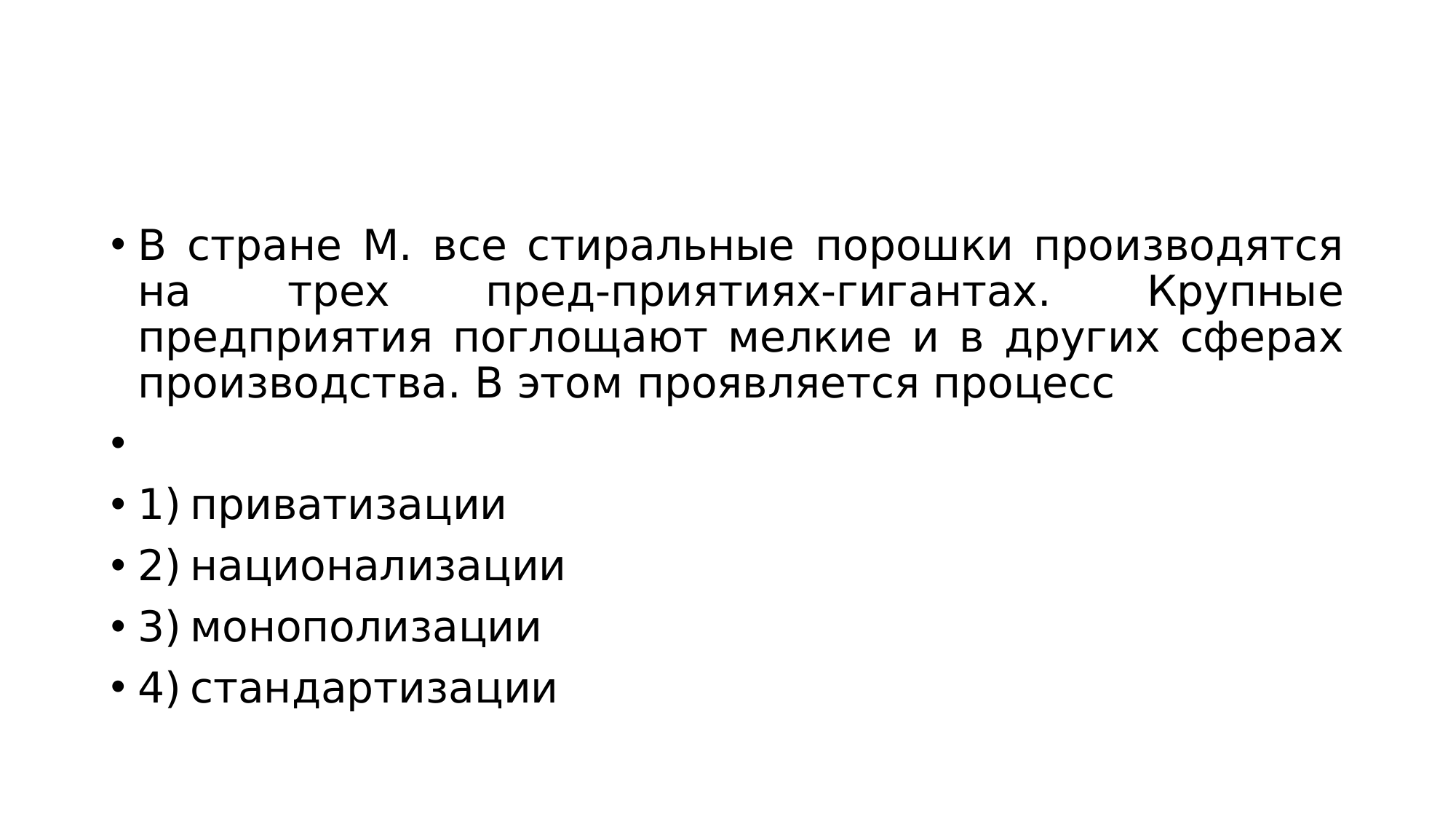

#
В стране М. все стиральные порошки производятся на трех пред-приятиях-гигантах. Крупные предприятия поглощают мелкие и в других сферах производства. В этом проявляется процесс

1) приватизации
2) национализации
3) монополизации
4) стандартизации